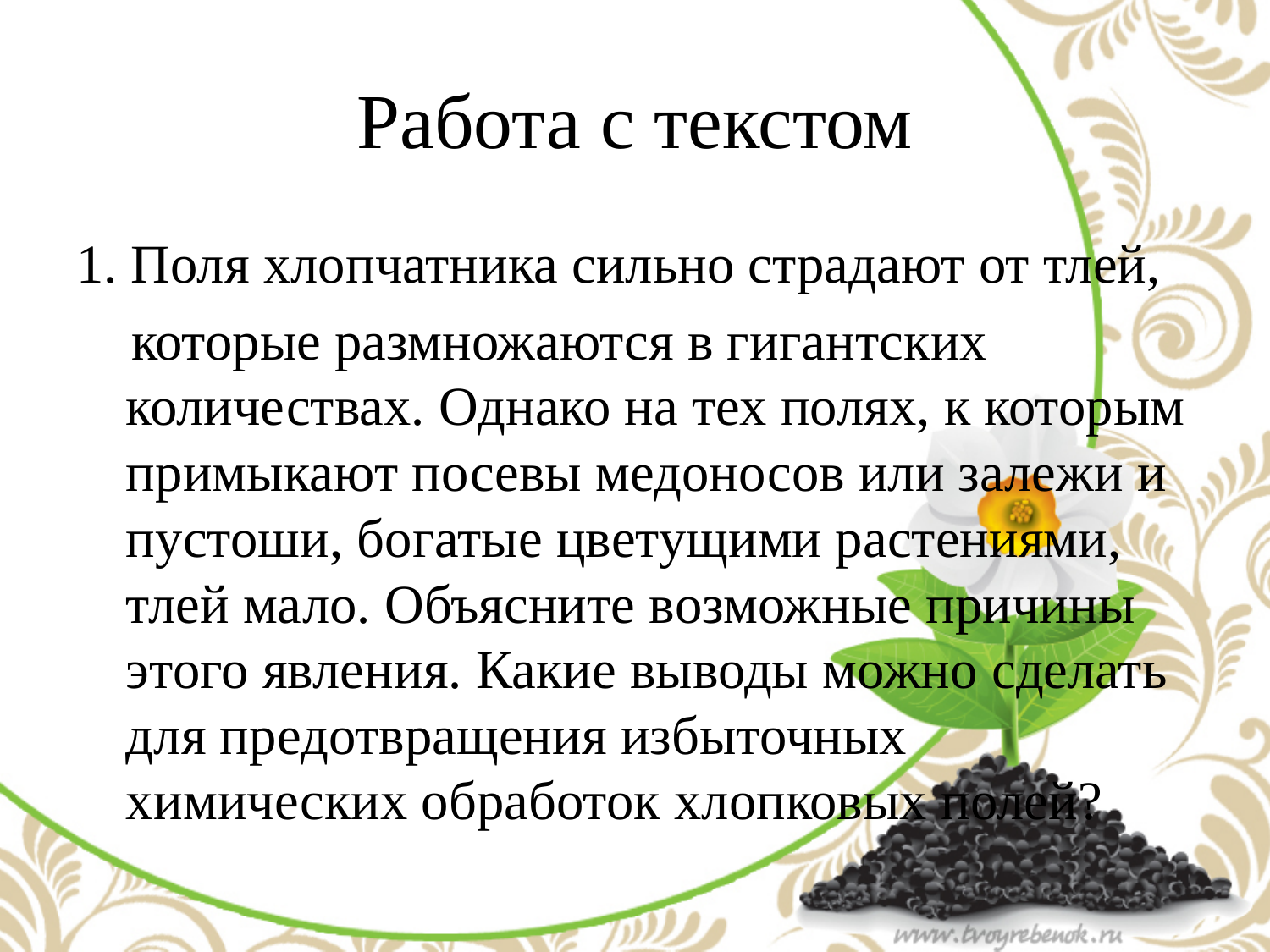

# Работа с текстом
1. Поля хлопчатника сильно страдают от тлей,
    которые размножаются в гигантских количествах. Однако на тех полях, к которым примыкают посевы медоносов или залежи и пустоши, богатые цветущими растениями, тлей мало. Объясните возможные причины этого явления. Какие выводы можно сделать для предотвращения избыточных химических обработок хлопковых полей?